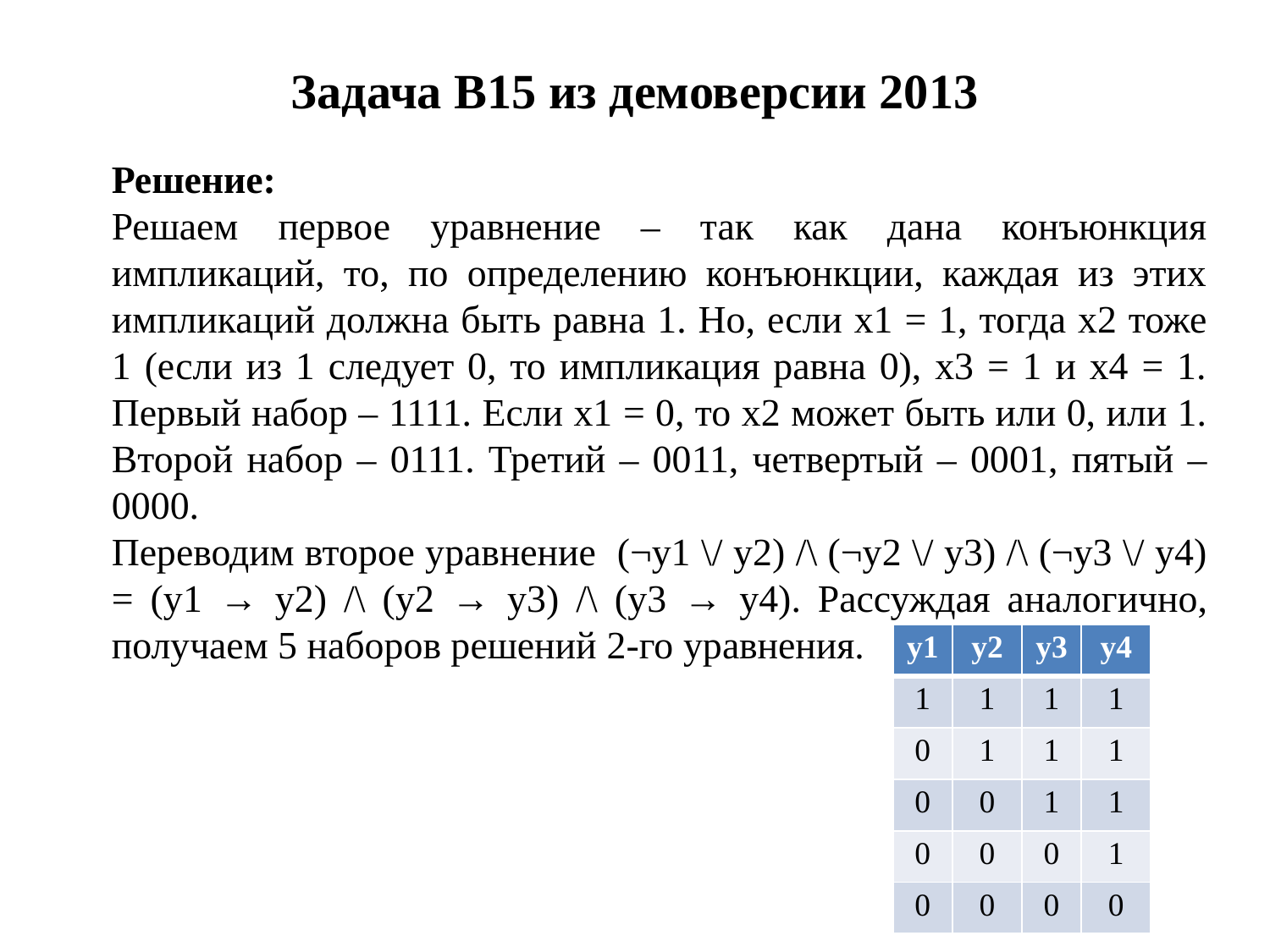

# Задача B15 из демоверсии 2013
Решение:
Решаем первое уравнение – так как дана конъюнкция импликаций, то, по определению конъюнкции, каждая из этих импликаций должна быть равна 1. Но, если х1 = 1, тогда х2 тоже 1 (если из 1 следует 0, то импликация равна 0), х3 = 1 и х4 = 1. Первый набор – 1111. Если х1 = 0, то х2 может быть или 0, или 1. Второй набор – 0111. Третий – 0011, четвертый – 0001, пятый – 0000.
Переводим второе уравнение  (¬y1 \/ y2) /\ (¬y2 \/ y3) /\ (¬y3 \/ y4) = (y1 → y2) /\ (y2 → y3) /\ (y3 → y4). Рассуждая аналогично, получаем 5 наборов решений 2-го уравнения.

| y1 | y2 | y3 | y4 |
| --- | --- | --- | --- |
| 1 | 1 | 1 | 1 |
| 0 | 1 | 1 | 1 |
| 0 | 0 | 1 | 1 |
| 0 | 0 | 0 | 1 |
| 0 | 0 | 0 | 0 |